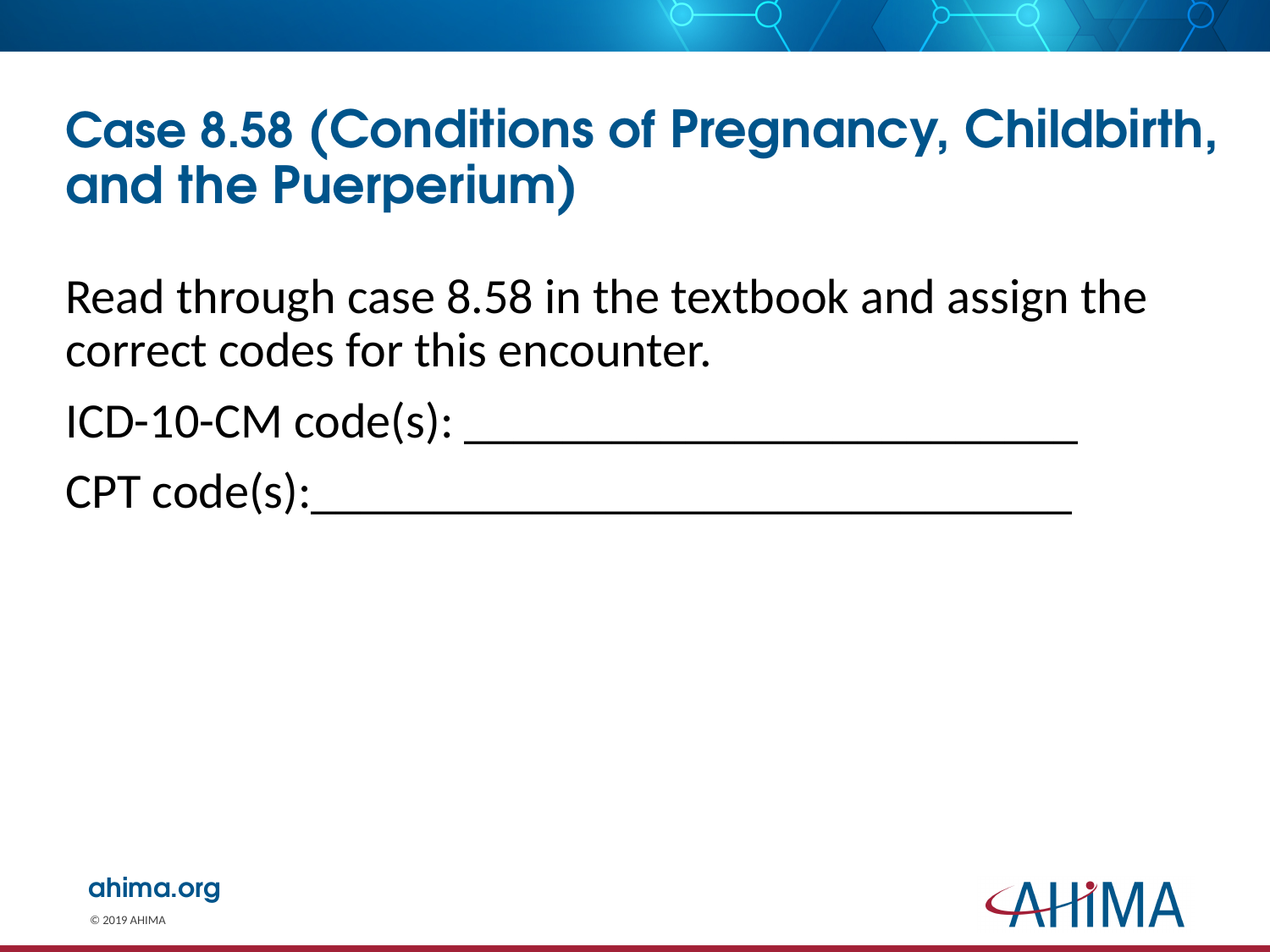

# Case 8.58 (Conditions of Pregnancy, Childbirth, and the Puerperium)
Read through case 8.58 in the textbook and assign the correct codes for this encounter.
ICD-10-CM code(s): _________________________
CPT code(s):_______________________________